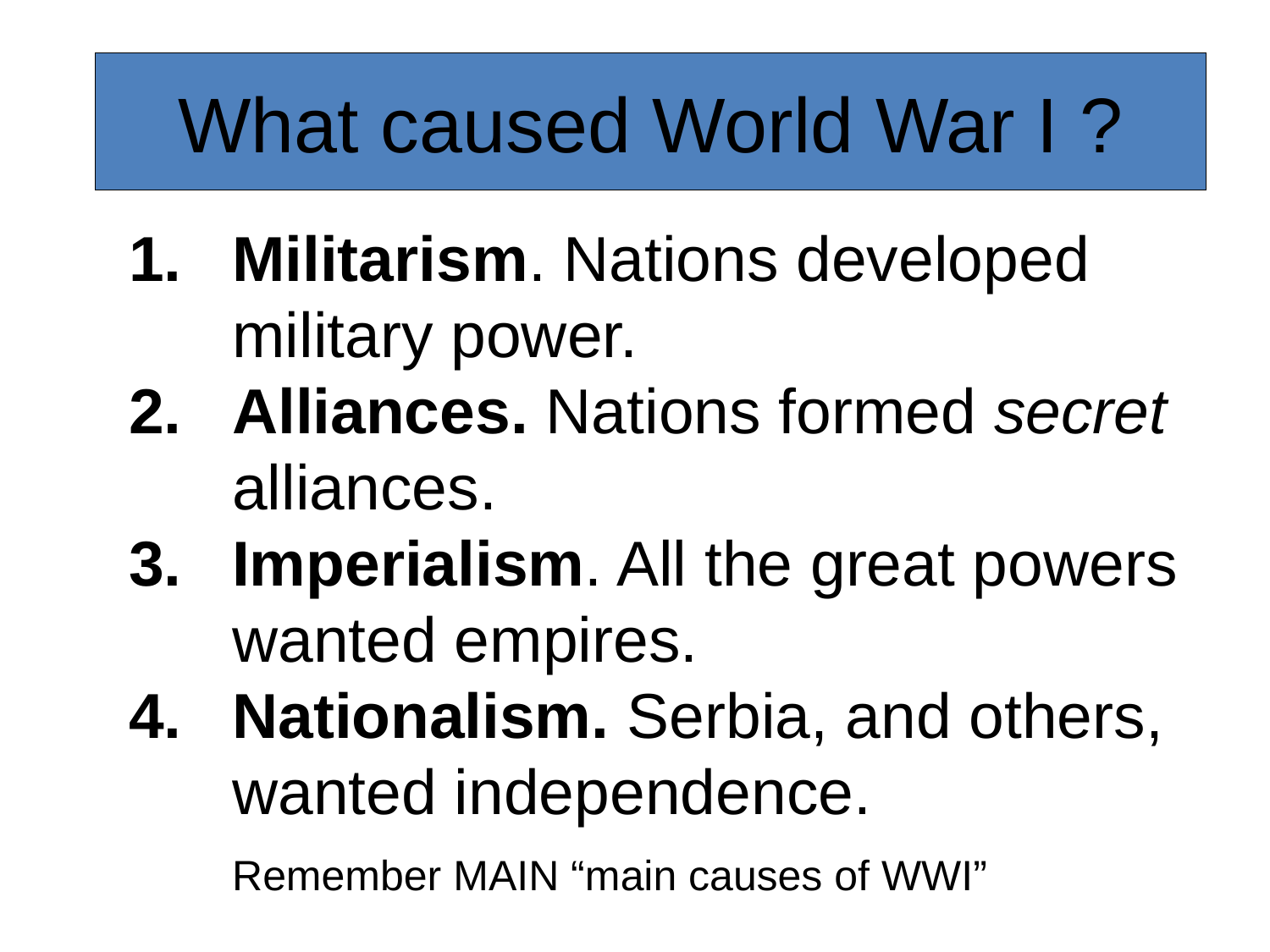

What caused World War I ?
Militarism. Nations developed military power.
Alliances. Nations formed secret alliances.
Imperialism. All the great powers wanted empires.
Nationalism. Serbia, and others, wanted independence.
	Remember MAIN “main causes of WWI”